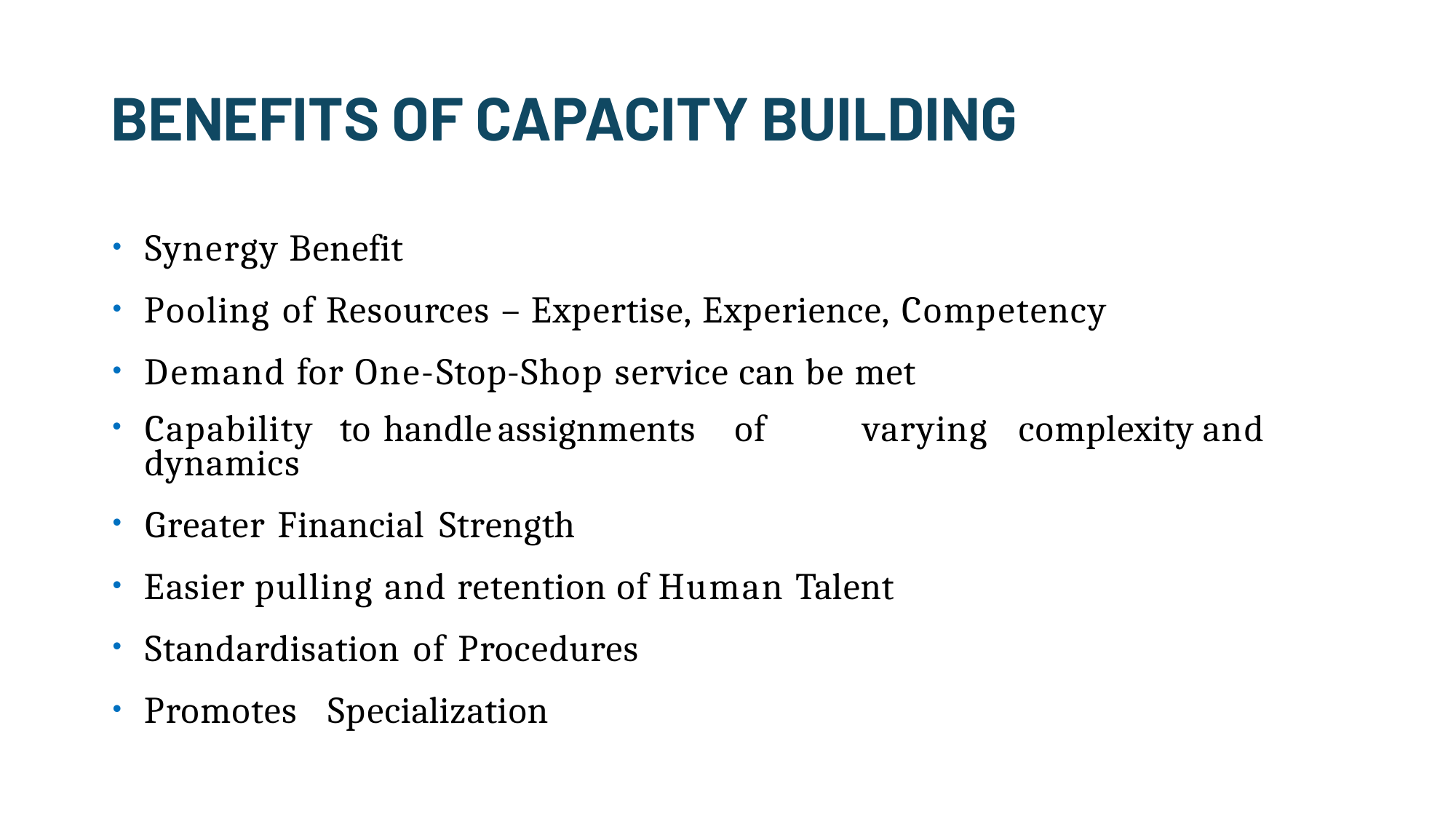

# BENEFITS OF CAPACITY BUILDING
Synergy Benefit
Pooling of Resources – Expertise, Experience, Competency
Demand for One-Stop-Shop service can be met
Capability	to	handle	assignments	of	varying	complexity and dynamics
Greater Financial Strength
Easier pulling and retention of Human Talent
Standardisation of Procedures
Promotes	Specialization